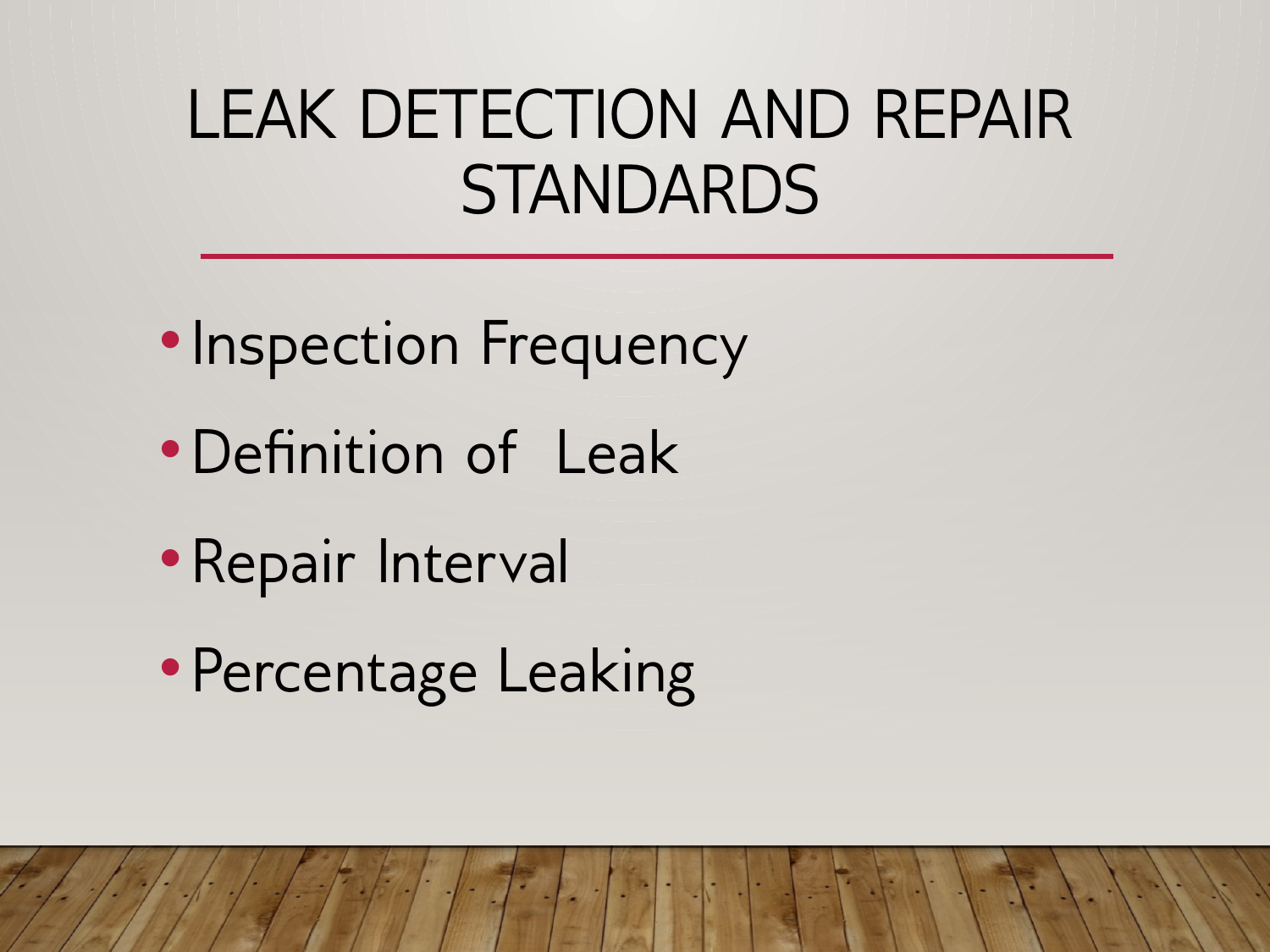

# Leak Detection and Repair Standards
Inspection Frequency
Definition of  Leak
Repair Interval
Percentage Leaking